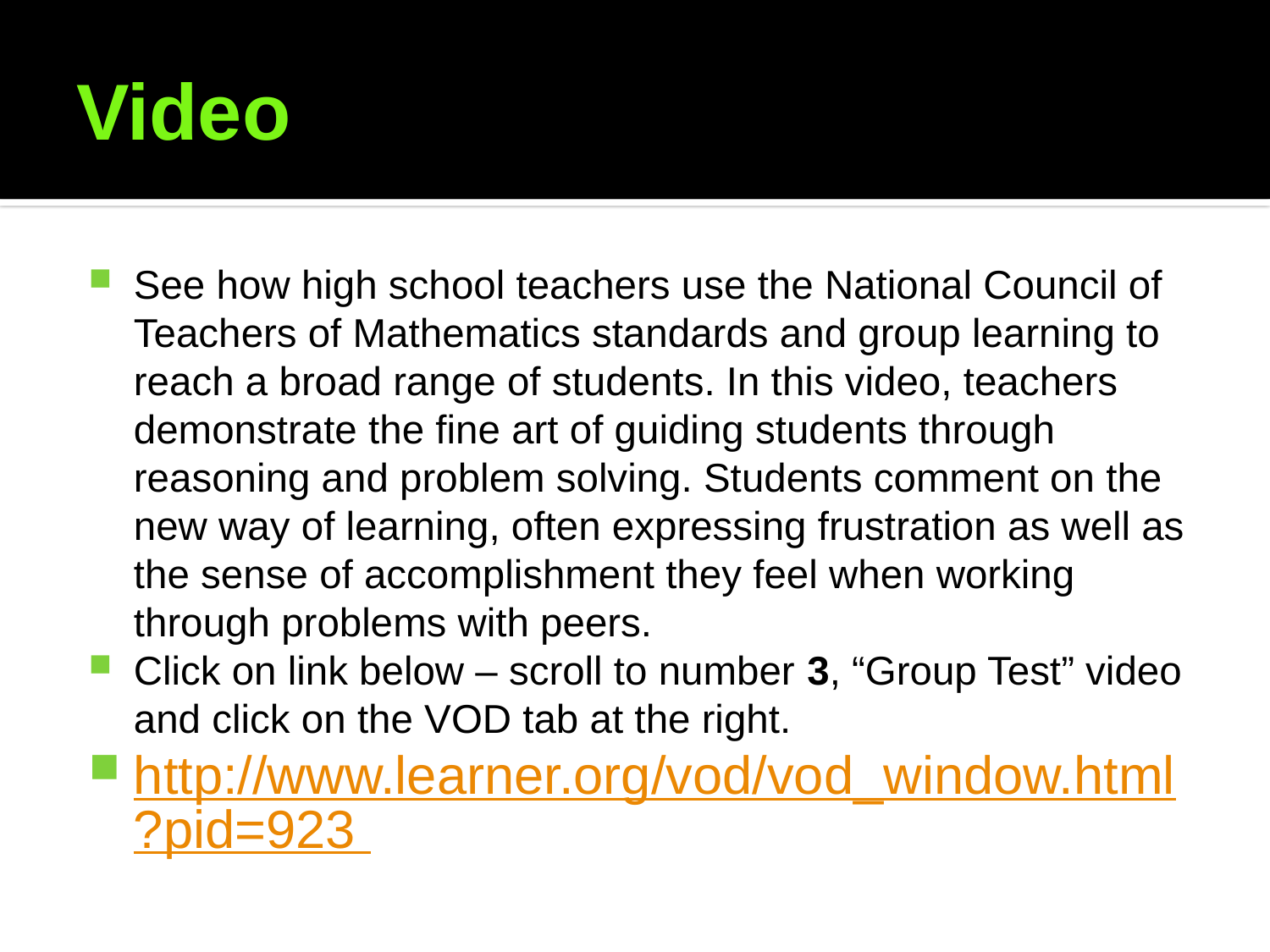

# Video
See how high school teachers use the National Council of Teachers of Mathematics standards and group learning to reach a broad range of students. In this video, teachers demonstrate the fine art of guiding students through reasoning and problem solving. Students comment on the new way of learning, often expressing frustration as well as the sense of accomplishment they feel when working through problems with peers.
Click on link below – scroll to number 3, “Group Test” video and click on the VOD tab at the right.
http://www.learner.org/vod/vod_window.html?pid=923